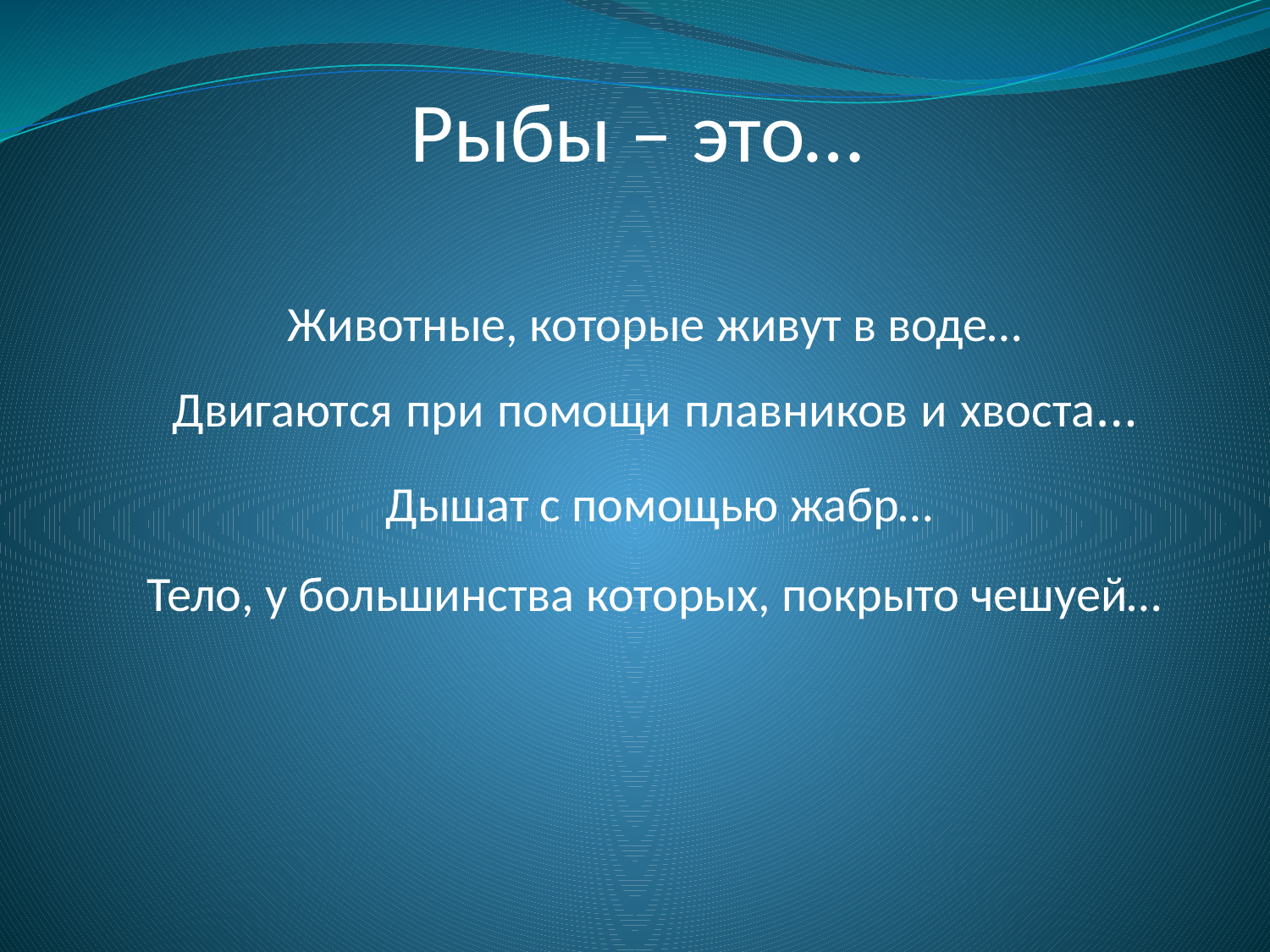

Рыбы – это…
Животные, которые живут в воде…
Двигаются при помощи плавников и хвоста…
Дышат с помощью жабр…
Тело, у большинства которых, покрыто чешуей…